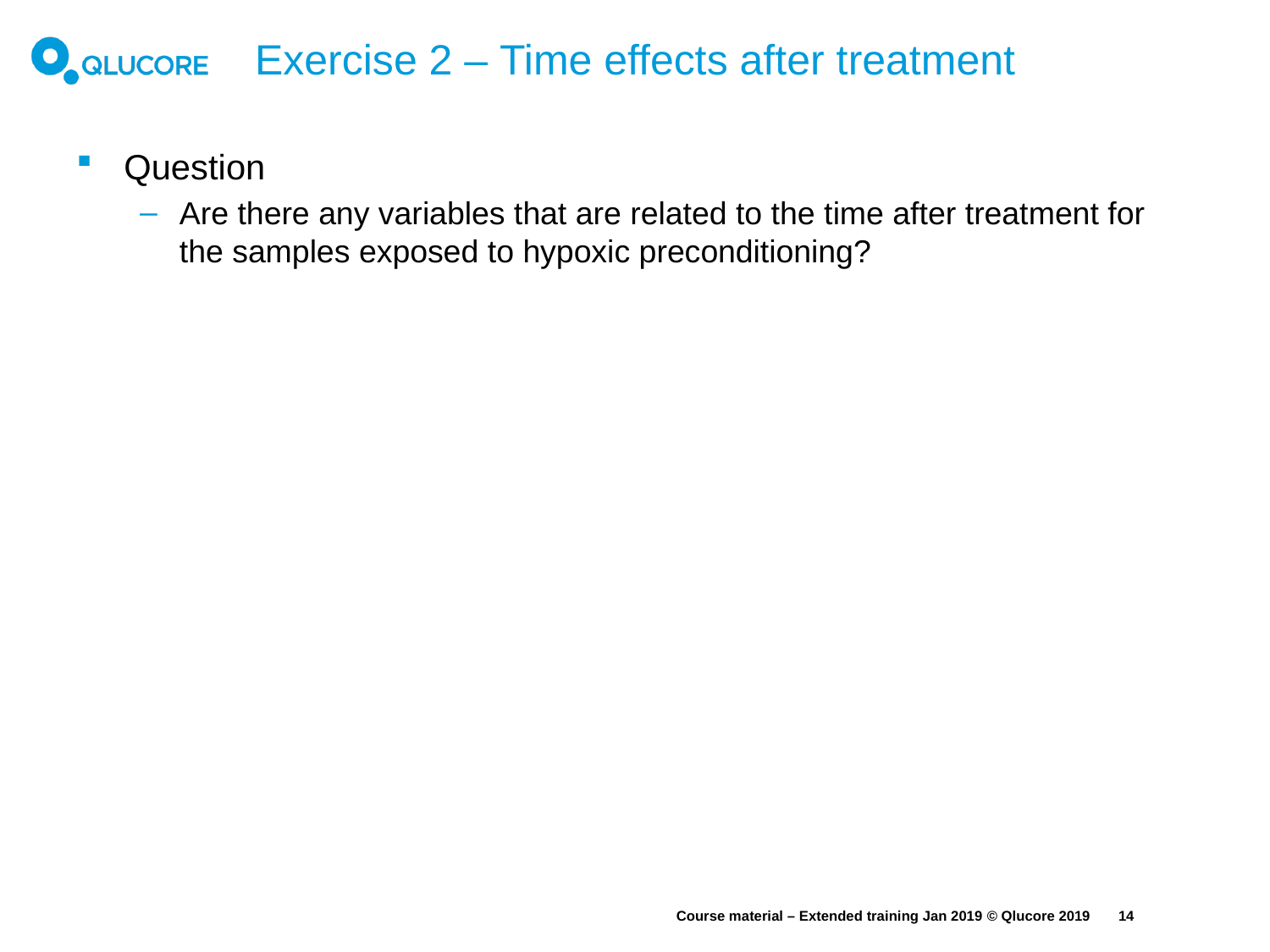

# Exercise 2 – Time effects after treatment
Question
Are there any variables that are related to the time after treatment for the samples exposed to hypoxic preconditioning?